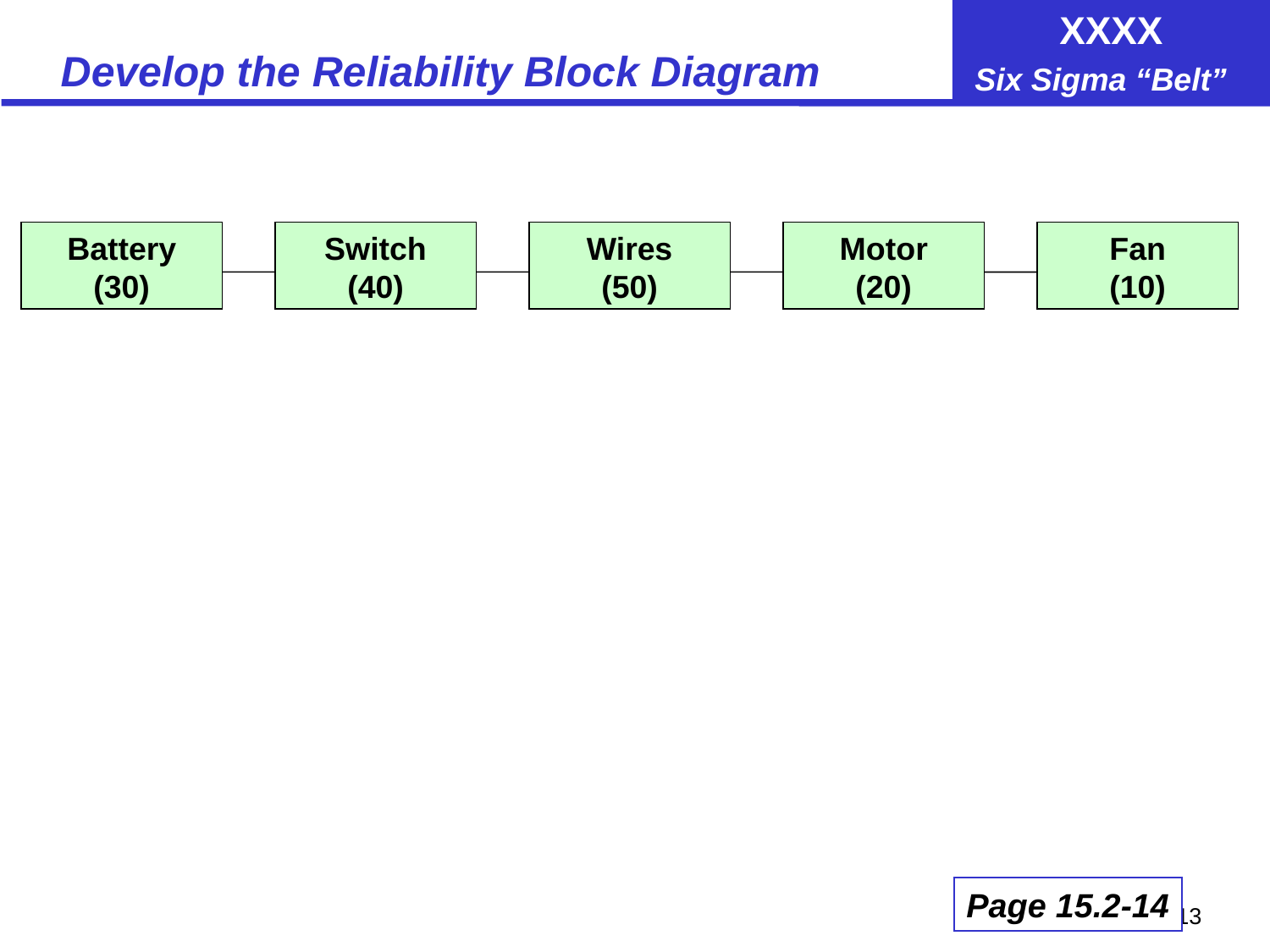

# Develop the Reliability Block Diagram
Battery
(30)
Wires
(50)
Motor
(20)
Fan
(10)
Switch
(40)

Page 15.2-14